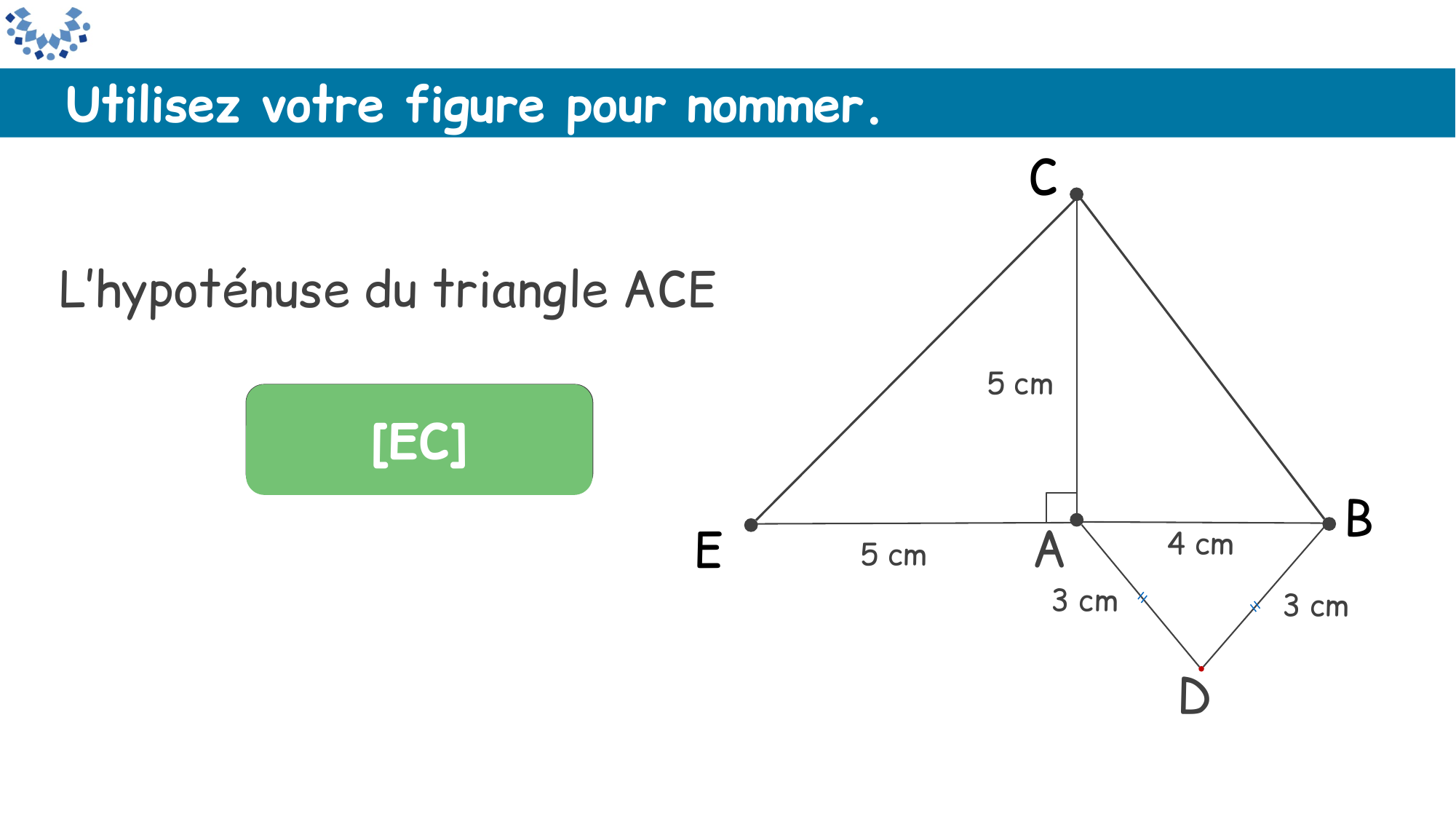

Utilisez votre figure pour nommer.
C

5 cm
B
A

4 cm
3 cm
3 cm
D

E

5 cm
L’hypoténuse du triangle ACE
[EC]

_________